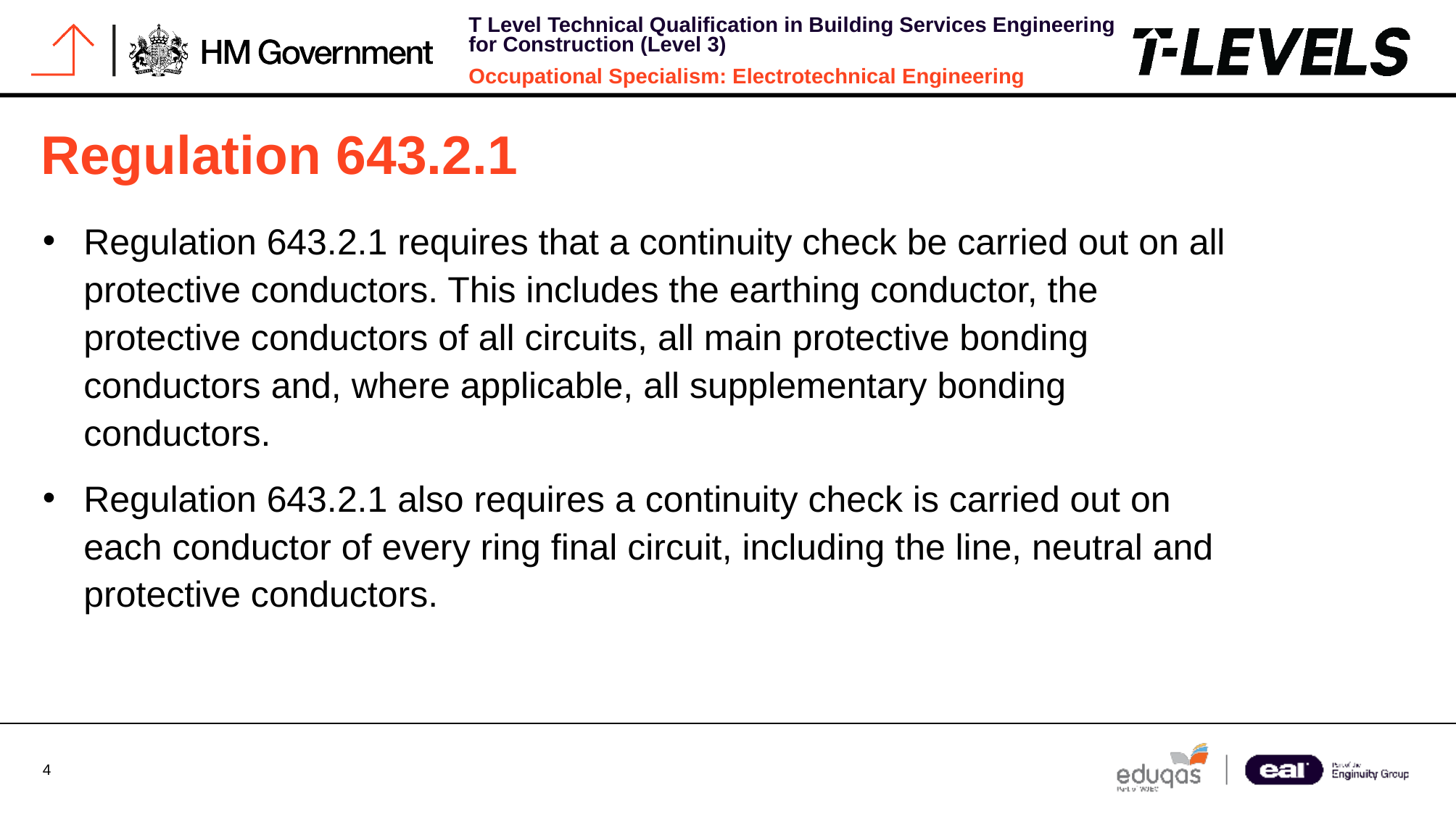

# Regulation 643.2.1
Regulation 643.2.1 requires that a continuity check be carried out on all protective conductors. This includes the earthing conductor, the protective conductors of all circuits, all main protective bonding conductors and, where applicable, all supplementary bonding conductors.
Regulation 643.2.1 also requires a continuity check is carried out on each conductor of every ring final circuit, including the line, neutral and protective conductors.